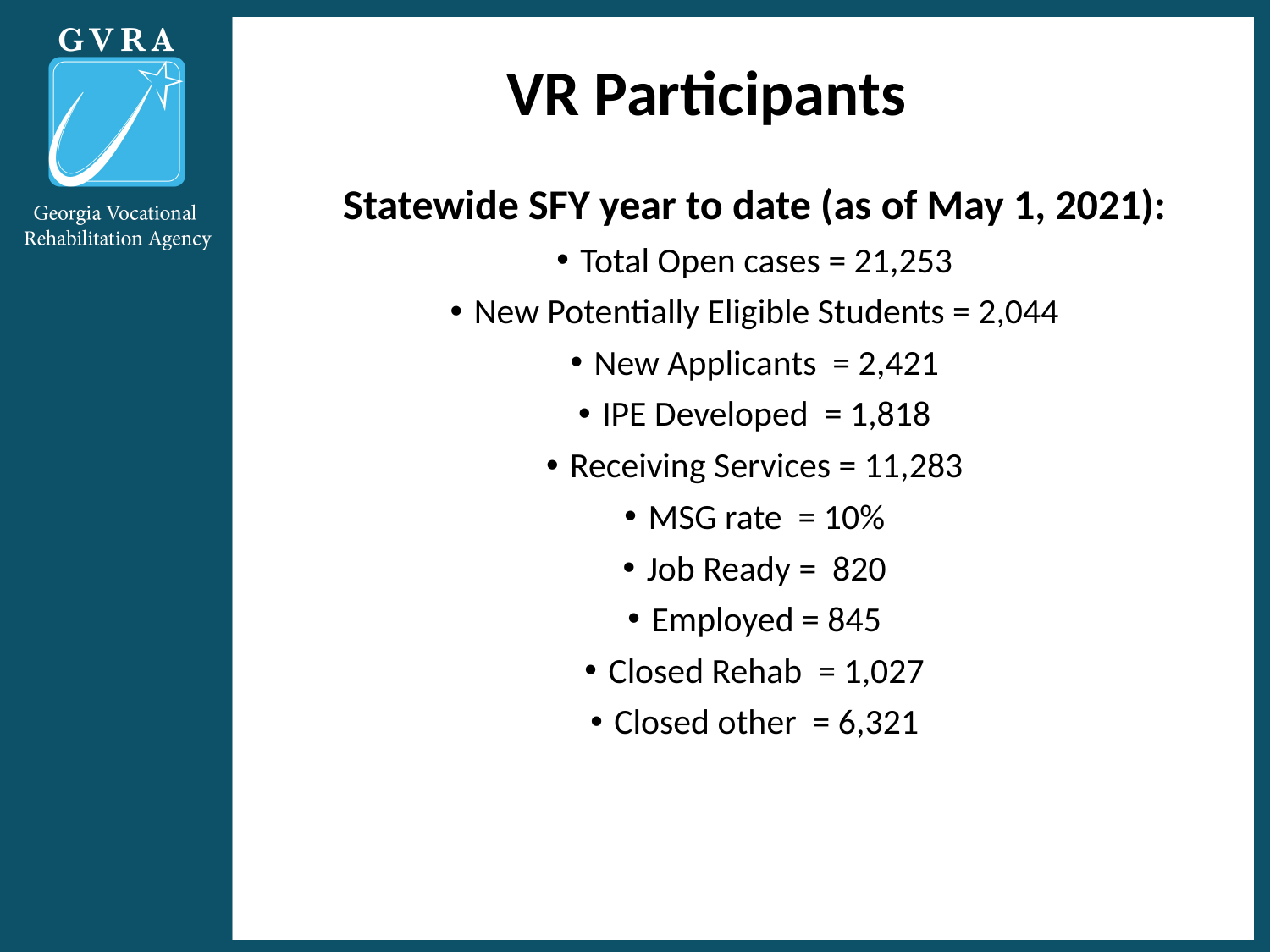

# VR Participants
Statewide SFY year to date (as of May 1, 2021):
Total Open cases = 21,253
New Potentially Eligible Students = 2,044
New Applicants  = 2,421
IPE Developed  = 1,818
Receiving Services = 11,283
MSG rate  = 10%
Job Ready =  820
Employed = 845
Closed Rehab  = 1,027
Closed other  = 6,321